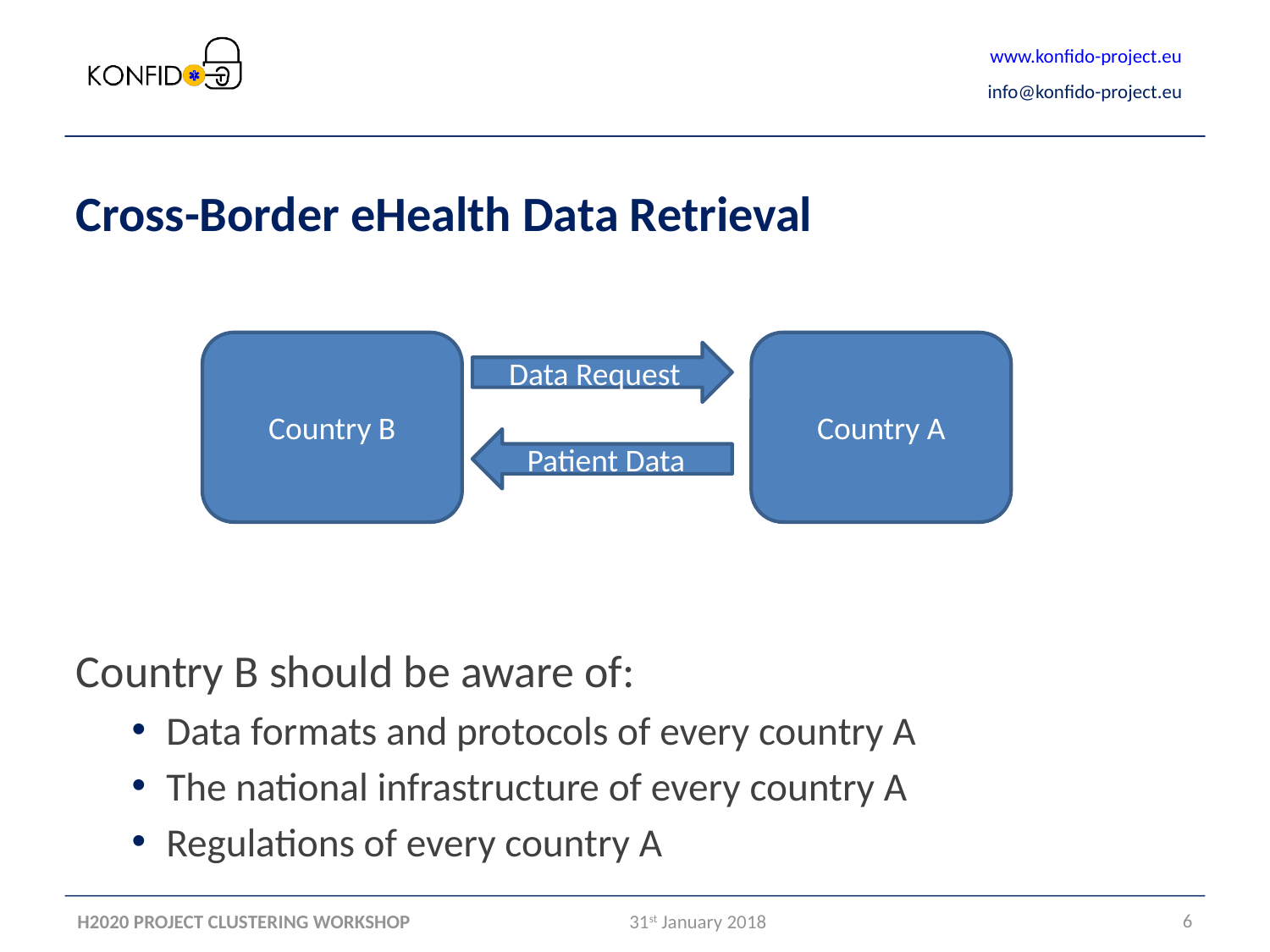

Cross-Border eHealth Data Retrieval
Country B
Country A
Data Request
Patient Data
Country B should be aware of:
Data formats and protocols of every country A
The national infrastructure of every country A
Regulations of every country A
H2020 PROJECT CLUSTERING WORKSHOP
6
31st January 2018